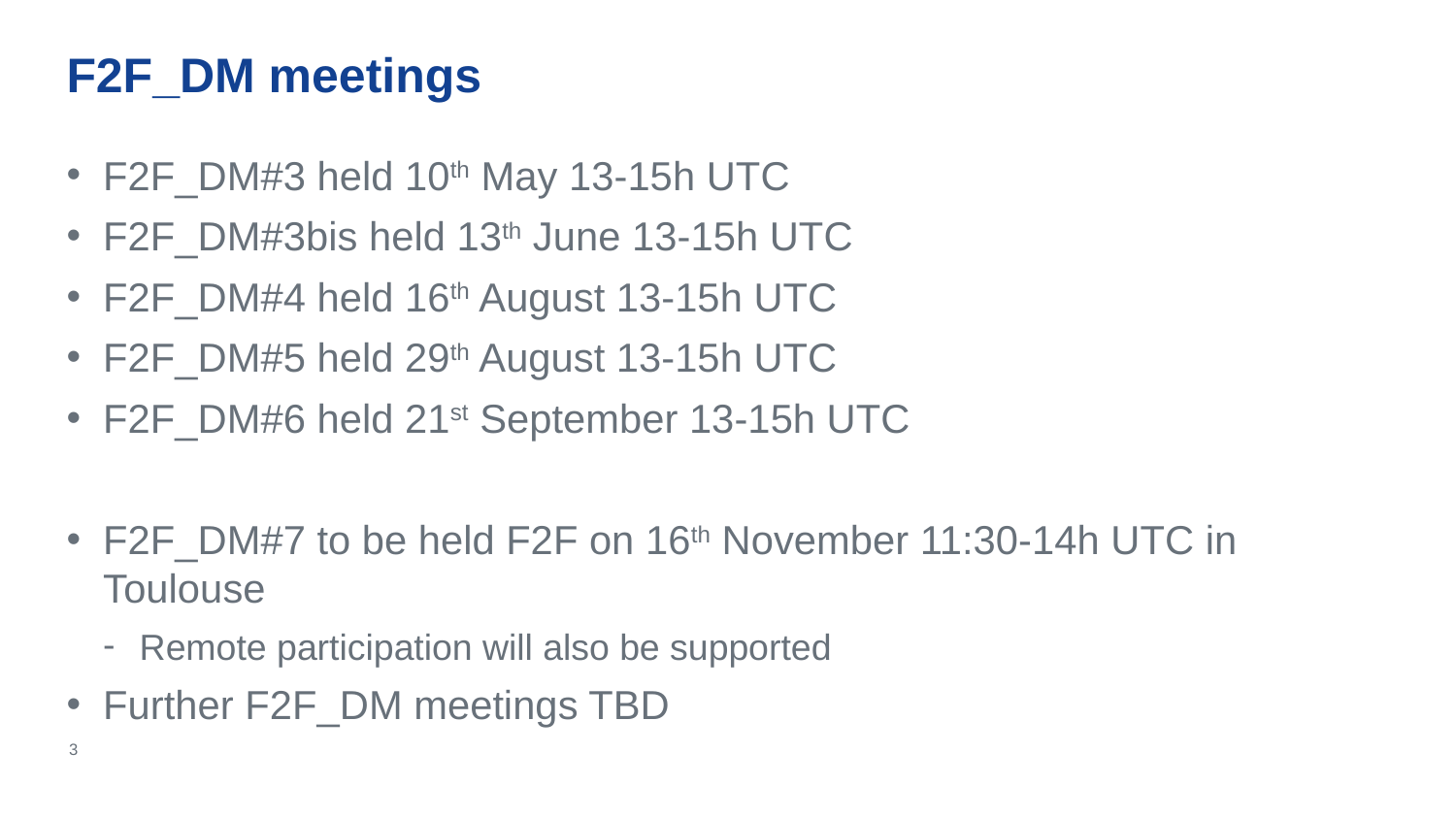

# F2F_DM meetings
F2F_DM#3 held 10th May 13-15h UTC
F2F_DM#3bis held 13th June 13-15h UTC
F2F_DM#4 held 16th August 13-15h UTC
F2F_DM#5 held 29th August 13-15h UTC
F2F_DM#6 held 21st September 13-15h UTC

F2F_DM#7 to be held F2F on 16th November 11:30-14h UTC in Toulouse
Remote participation will also be supported
Further F2F_DM meetings TBD